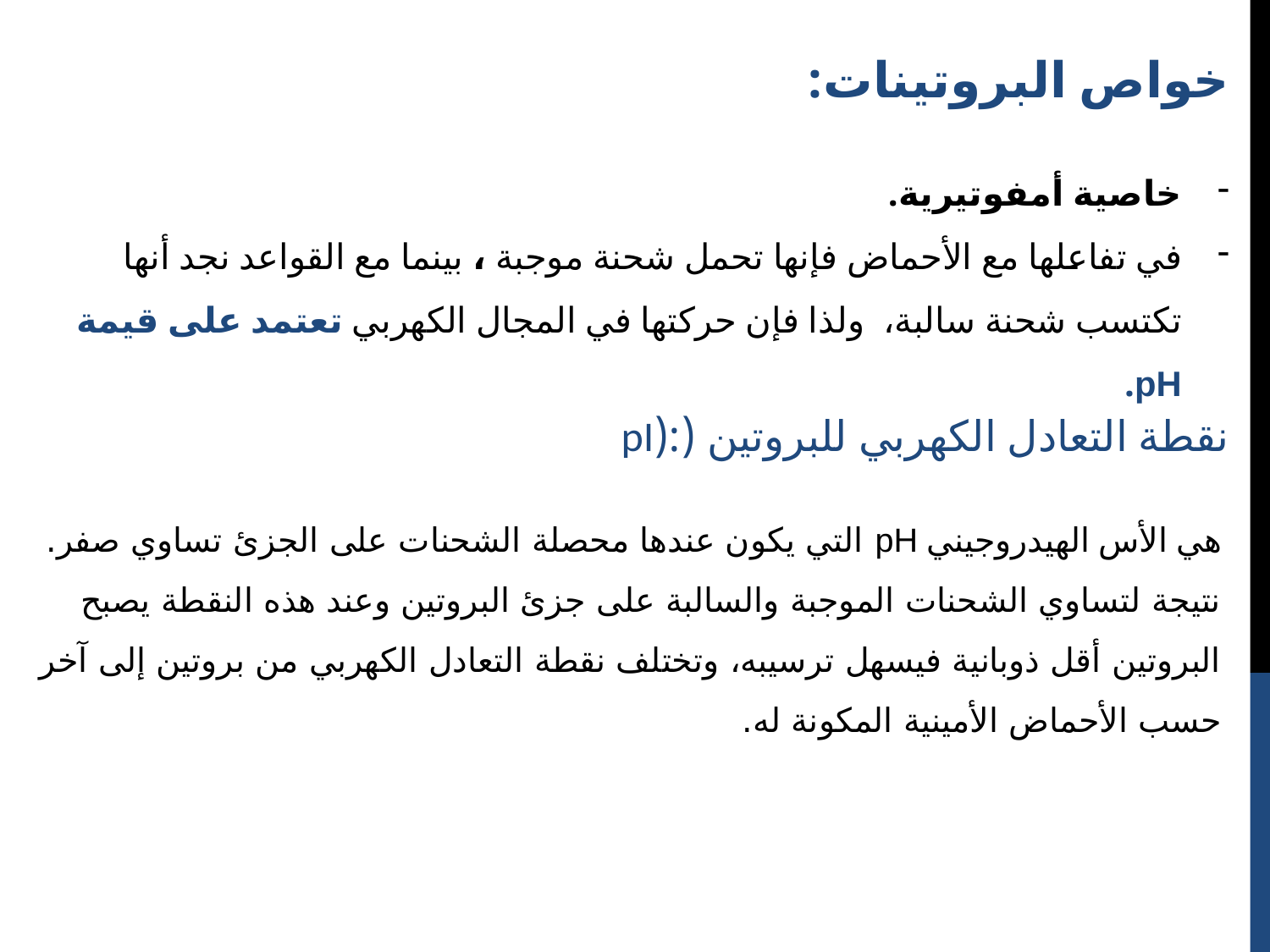

خواص البروتينات:

خاصية أمفوتيرية.
في تفاعلها مع الأحماض فإنها تحمل شحنة موجبة ، بينما مع القواعد نجد أنها تكتسب شحنة سالبة،  ولذا فإن حركتها في المجال الكهربي تعتمد على قيمة pH.

نقطة التعادل الكهربي للبروتين (:(pI
هي الأس الهيدروجيني pH التي يكون عندها محصلة الشحنات على الجزئ تساوي صفر. نتيجة لتساوي الشحنات الموجبة والسالبة على جزئ البروتين وعند هذه النقطة يصبح البروتين أقل ذوبانية فيسهل ترسيبه، وتختلف نقطة التعادل الكهربي من بروتين إلى آخر حسب الأحماض الأمينية المكونة له.